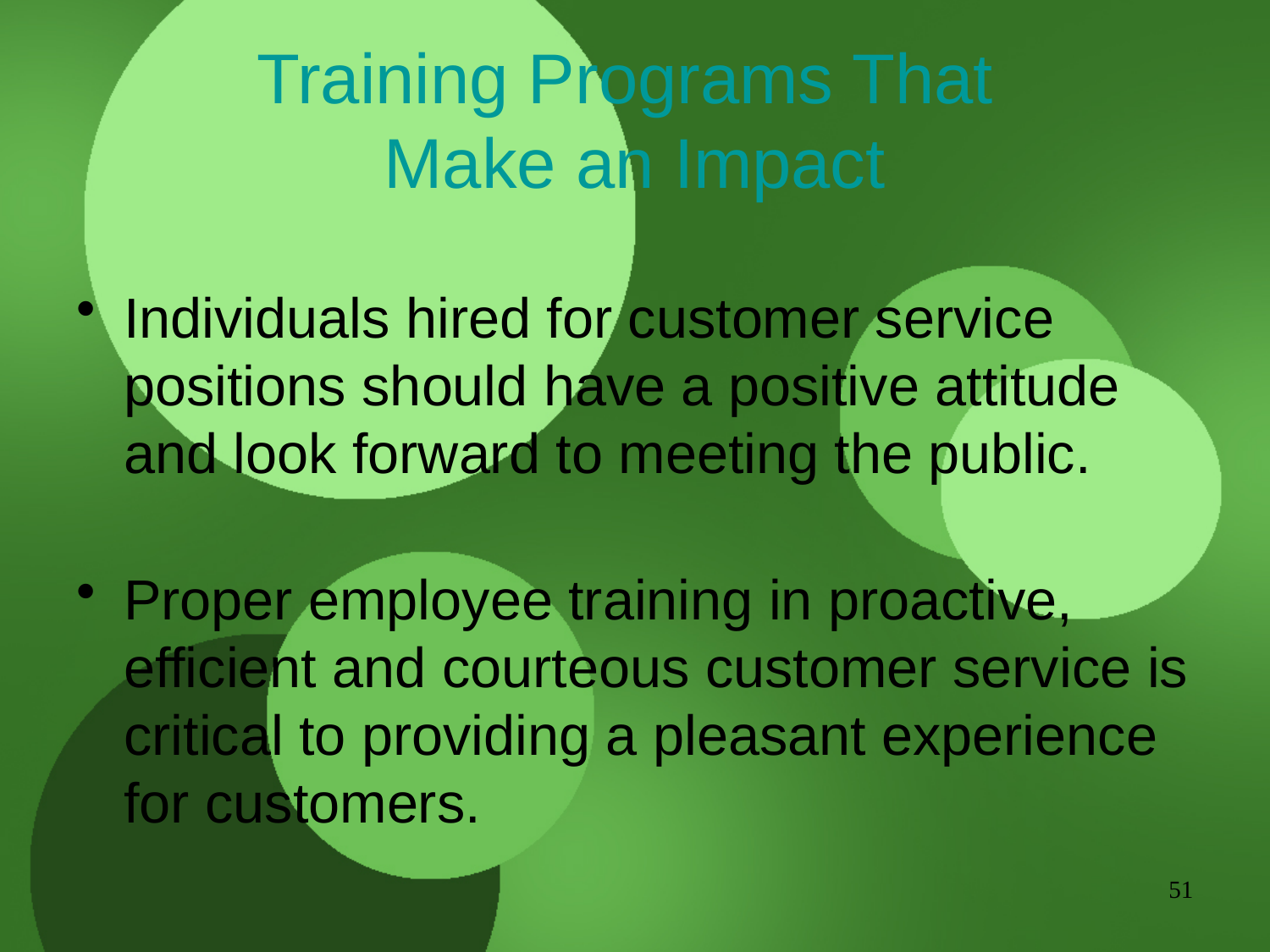

# Training Programs That Make an Impact
Individuals hired for customer service positions should have a positive attitude and look forward to meeting the public.
Proper employee training in proactive, efficient and courteous customer service is critical to providing a pleasant experience for customers.
51